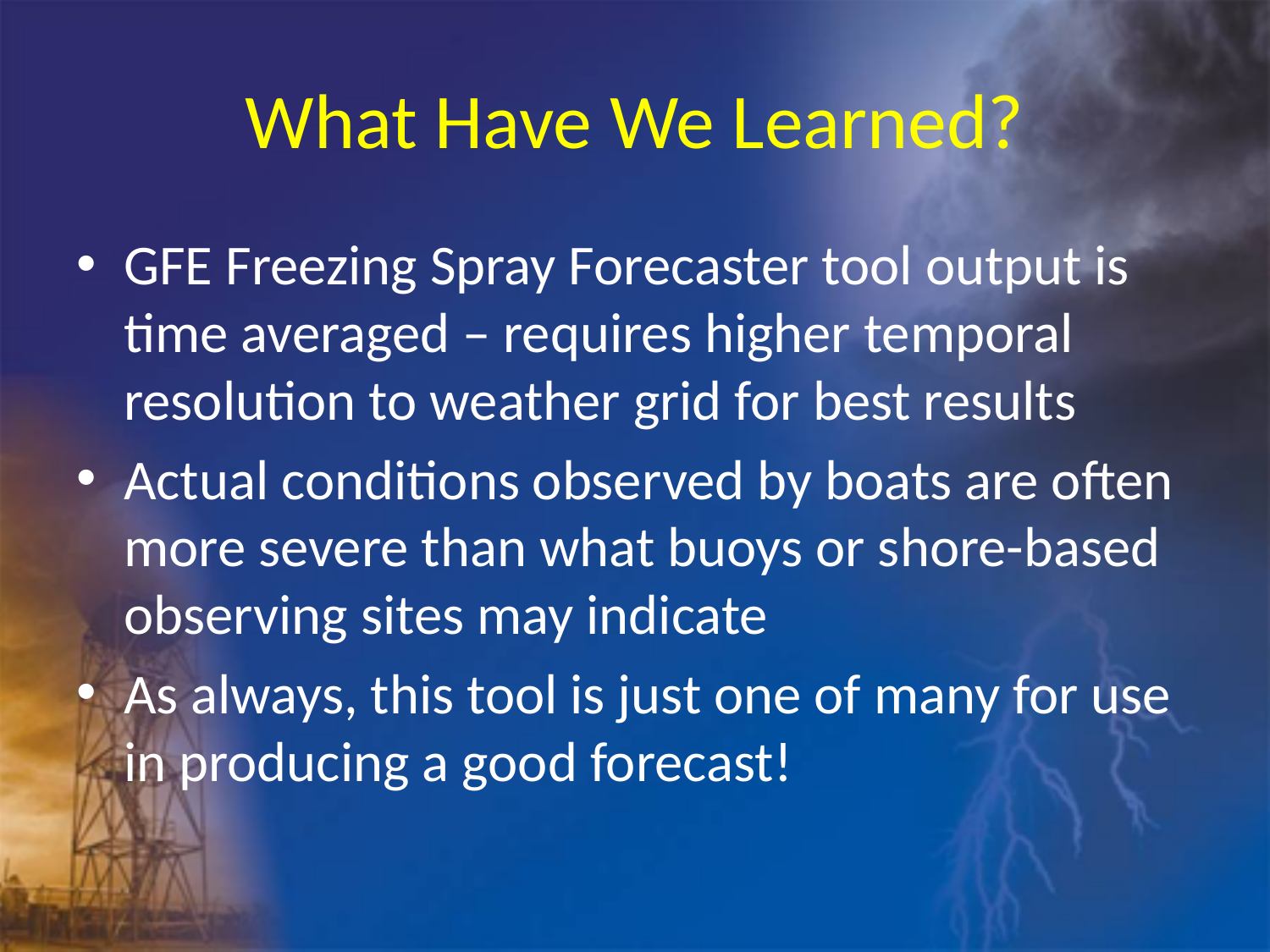

# What Have We Learned?
GFE Freezing Spray Forecaster tool output is time averaged – requires higher temporal resolution to weather grid for best results
Actual conditions observed by boats are often more severe than what buoys or shore-based observing sites may indicate
As always, this tool is just one of many for use in producing a good forecast!